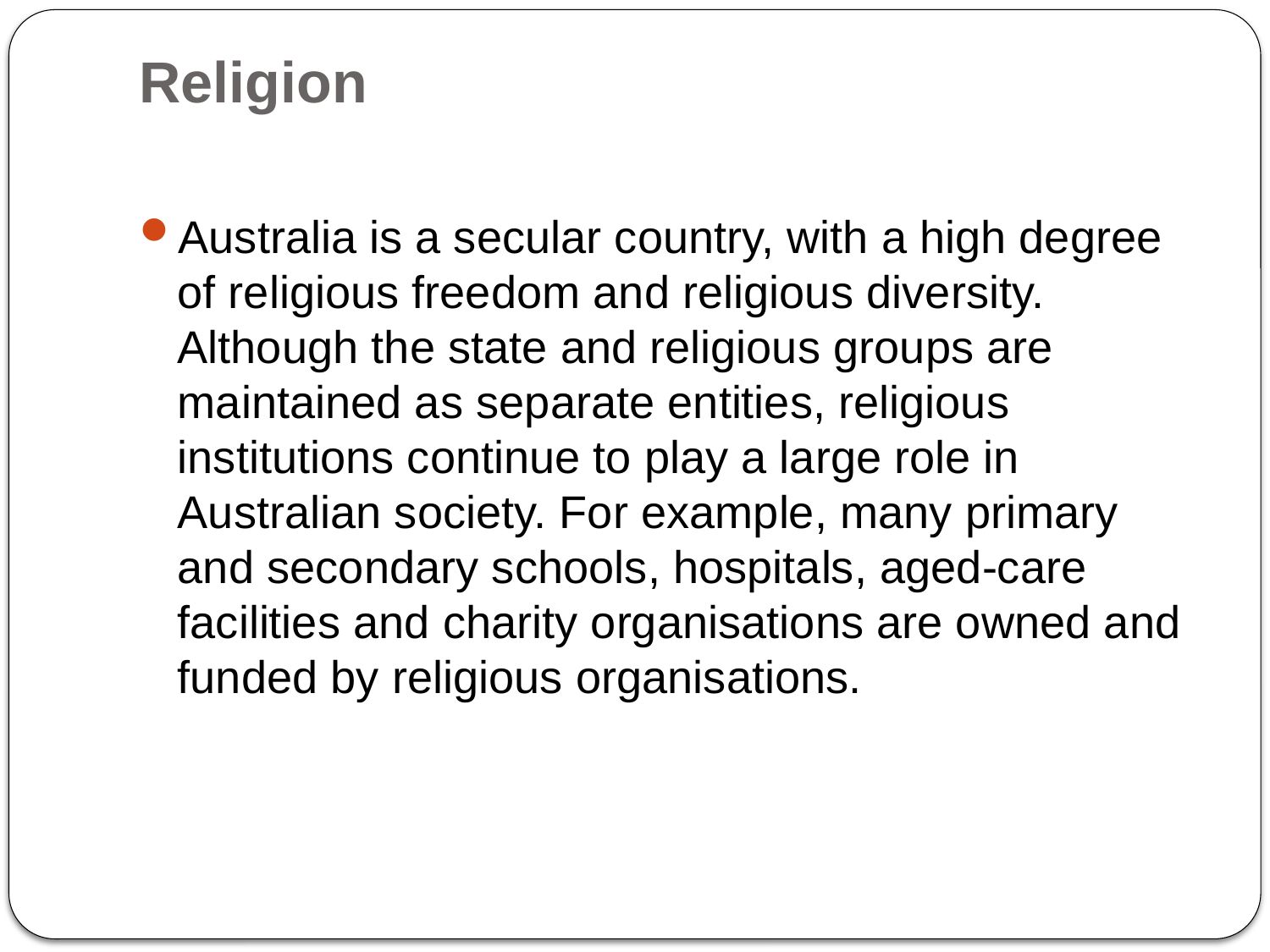

# Religion
Australia is a secular country, with a high degree of religious freedom and religious diversity. Although the state and religious groups are maintained as separate entities, religious institutions continue to play a large role in Australian society. For example, many primary and secondary schools, hospitals, aged-care facilities and charity organisations are owned and funded by religious organisations.